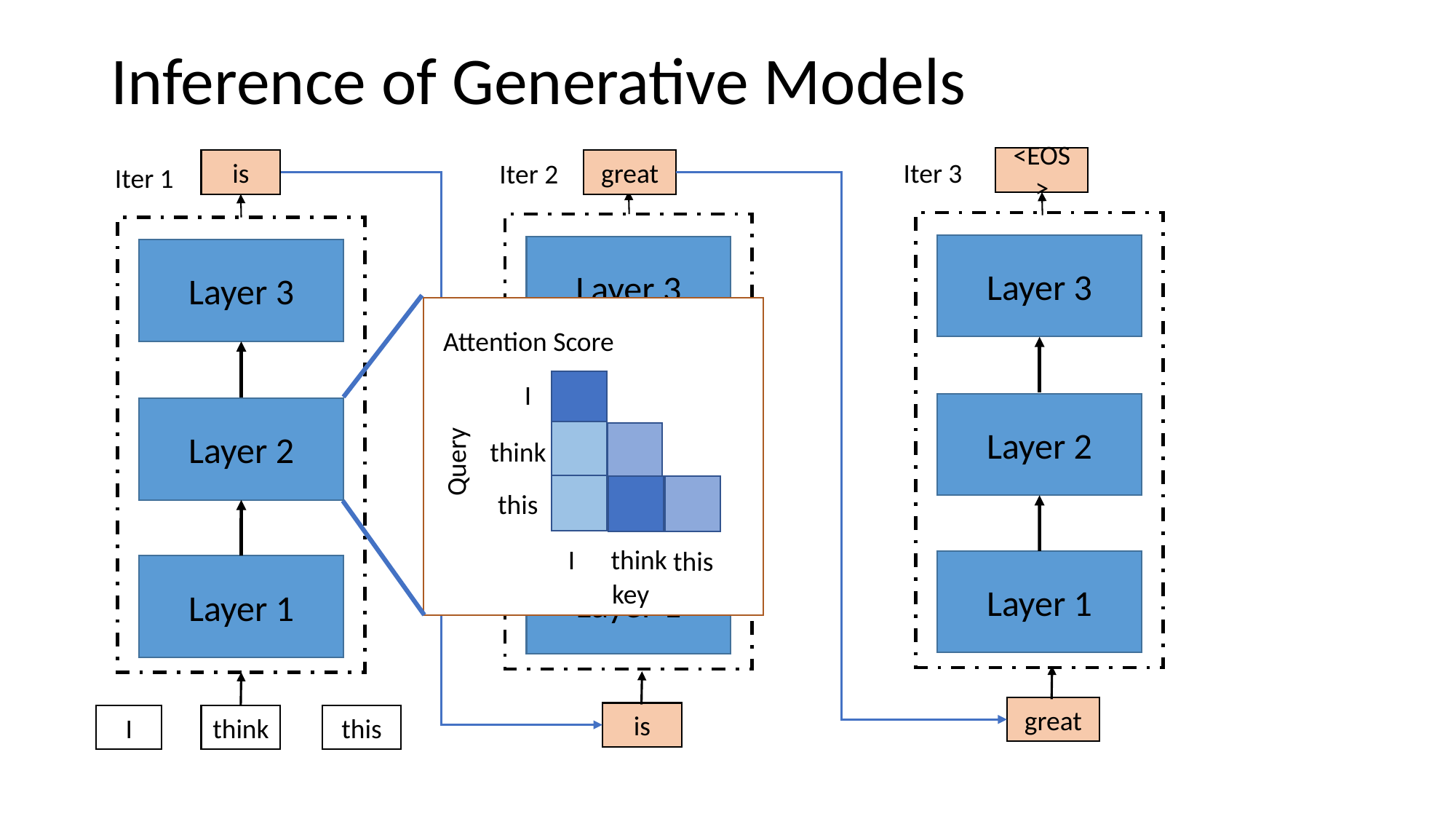

# Inference of Generative Models
<EOS>
is
Iter 3
great
is
Iter 2
Iter 1

Layer 3
Layer 3
Layer 3

Attention Score

I
Layer 2
Layer 2
Layer 2

Query

think

this
think
I
this
Layer 1
Layer 1
Layer 1
key
great
is
this
I
think